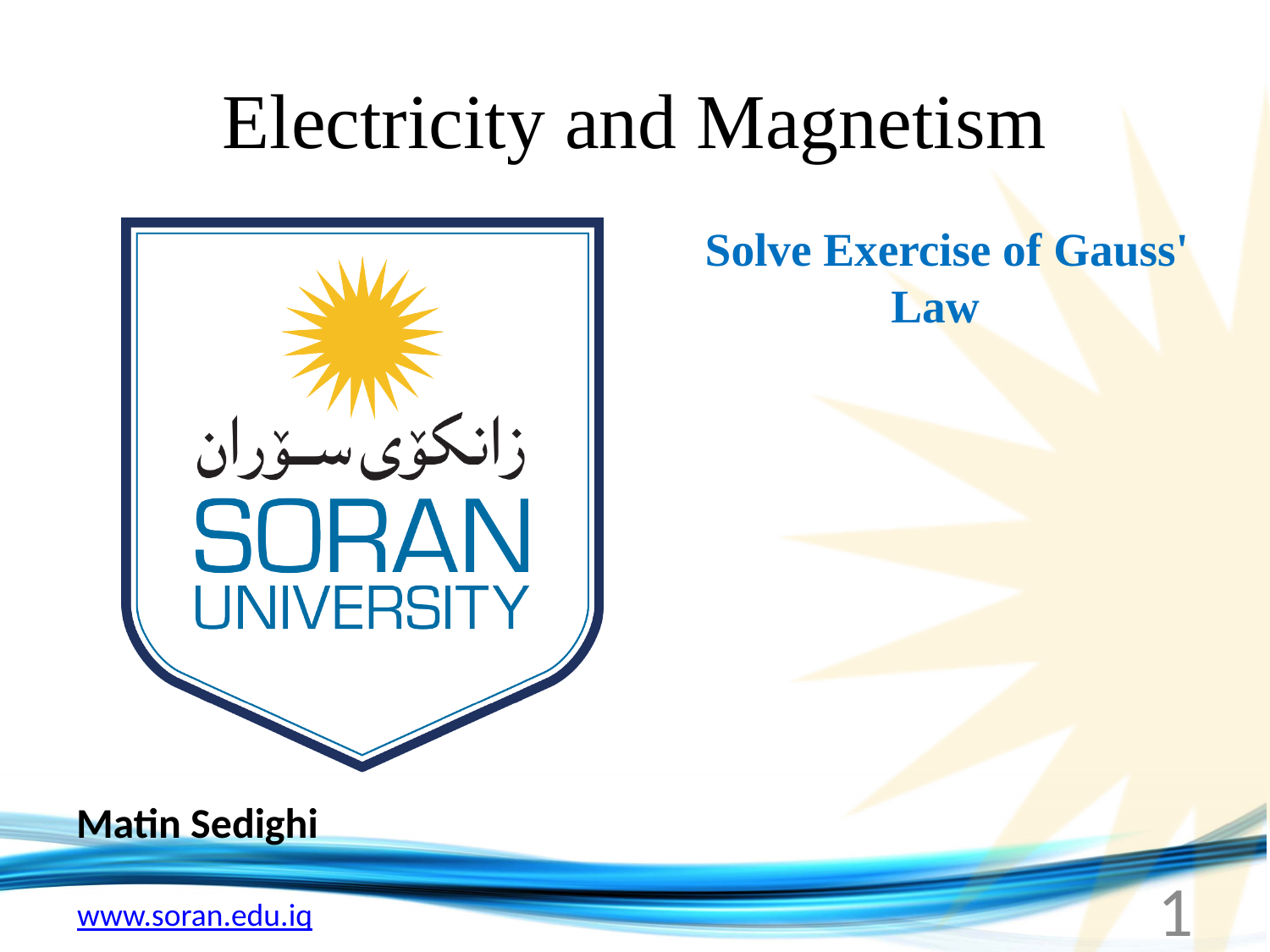

# Electricity and Magnetism
Solve Exercise of Gauss' Law
Matin Sedighi
1